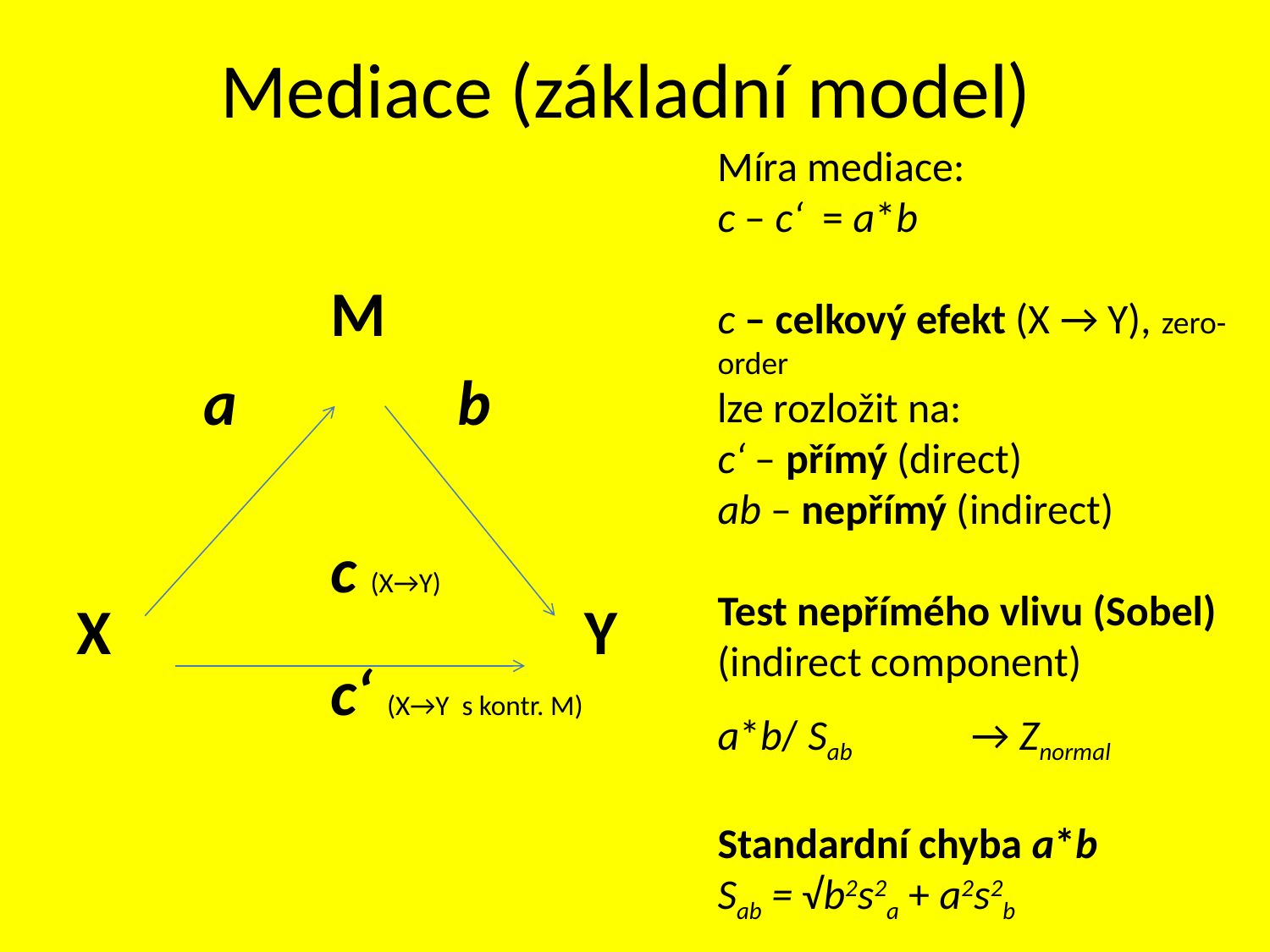

# Mediace (základní model)
Míra mediace:
c – c‘  = a*b

c – celkový efekt (X → Y), zero-order
lze rozložit na:
c‘ – přímý (direct)
ab – nepřímý (indirect)

Test nepřímého vlivu (Sobel) (indirect component)

a*b/ Sab  	→ Znormal

Standardní chyba a*b
Sab = √b2s2a + a2s2b

		M
	a		b

		c (X→Y)
X 				Y
		c‘ (X→Y  s kontr. M)